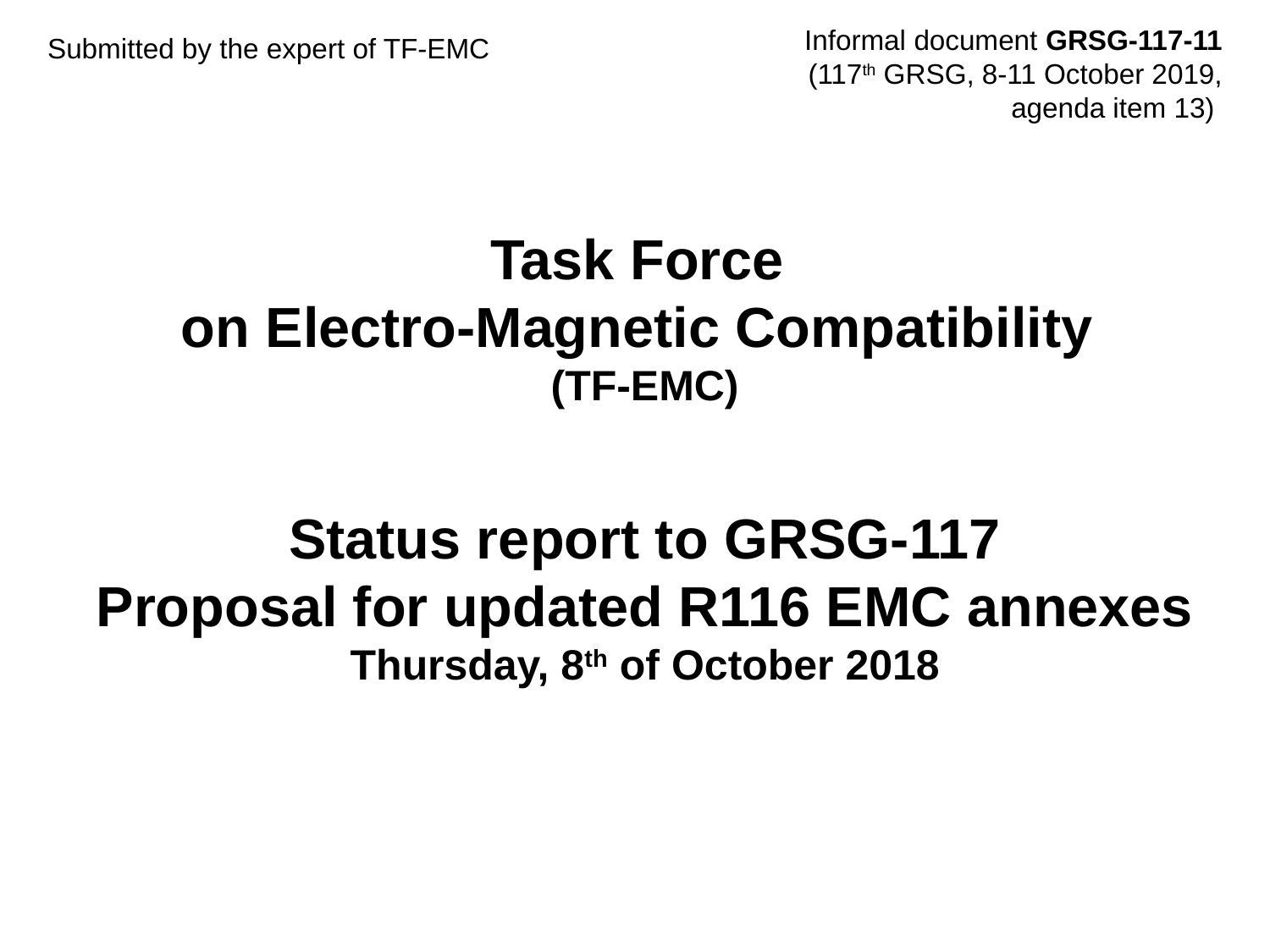

Informal document GRSG-117-11
(117th GRSG, 8-11 October 2019, agenda item 13)
Submitted by the expert of TF-EMC
# Task Force on Electro-Magnetic Compatibility (TF-EMC) Status report to GRSG-117 Proposal for updated R116 EMC annexes Thursday, 8th of October 2018